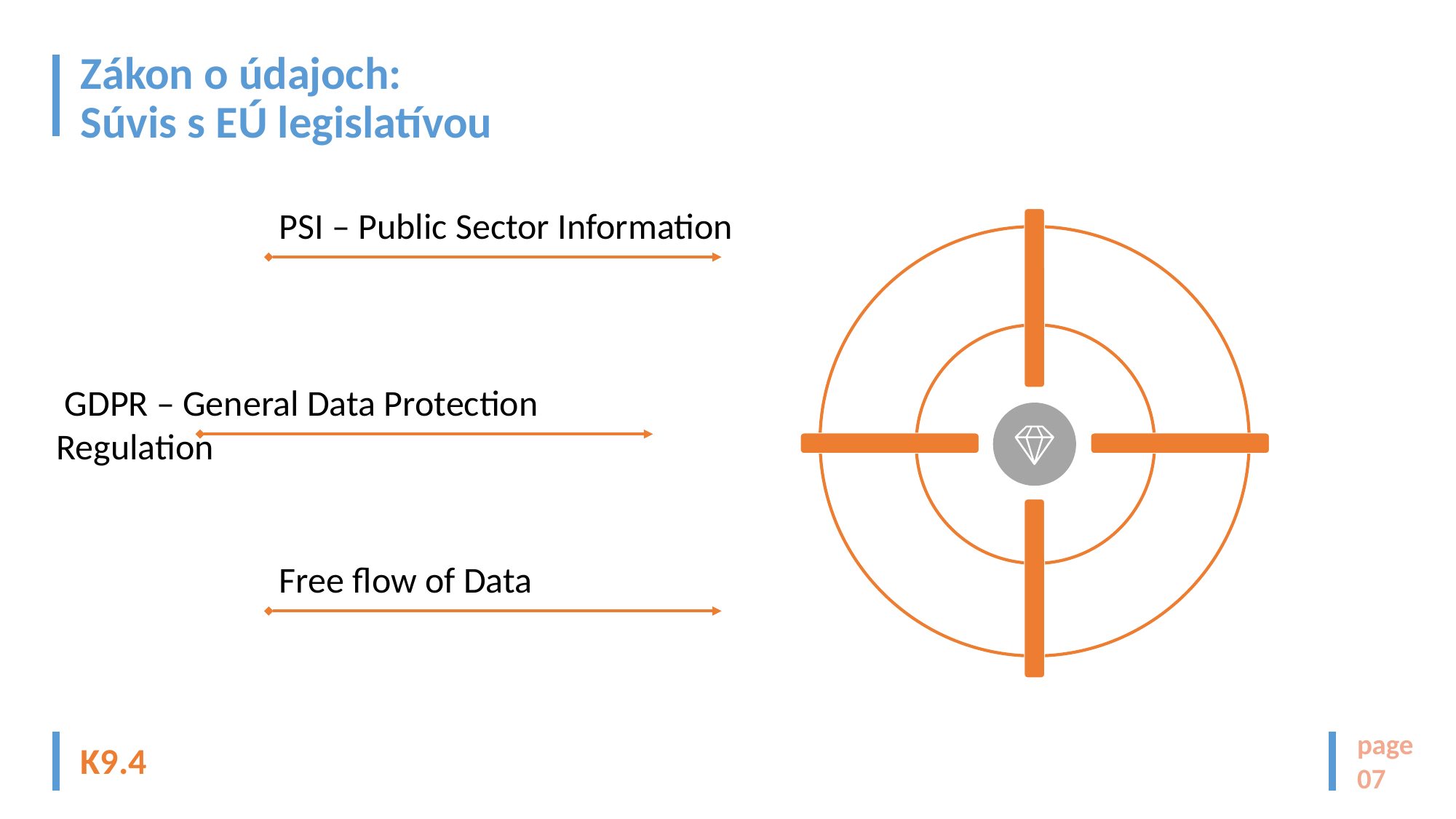

# Zákon o údajoch: Súvis s EÚ legislatívou
PSI – Public Sector Information

 GDPR – General Data Protection Regulation
Free flow of Data
page
07